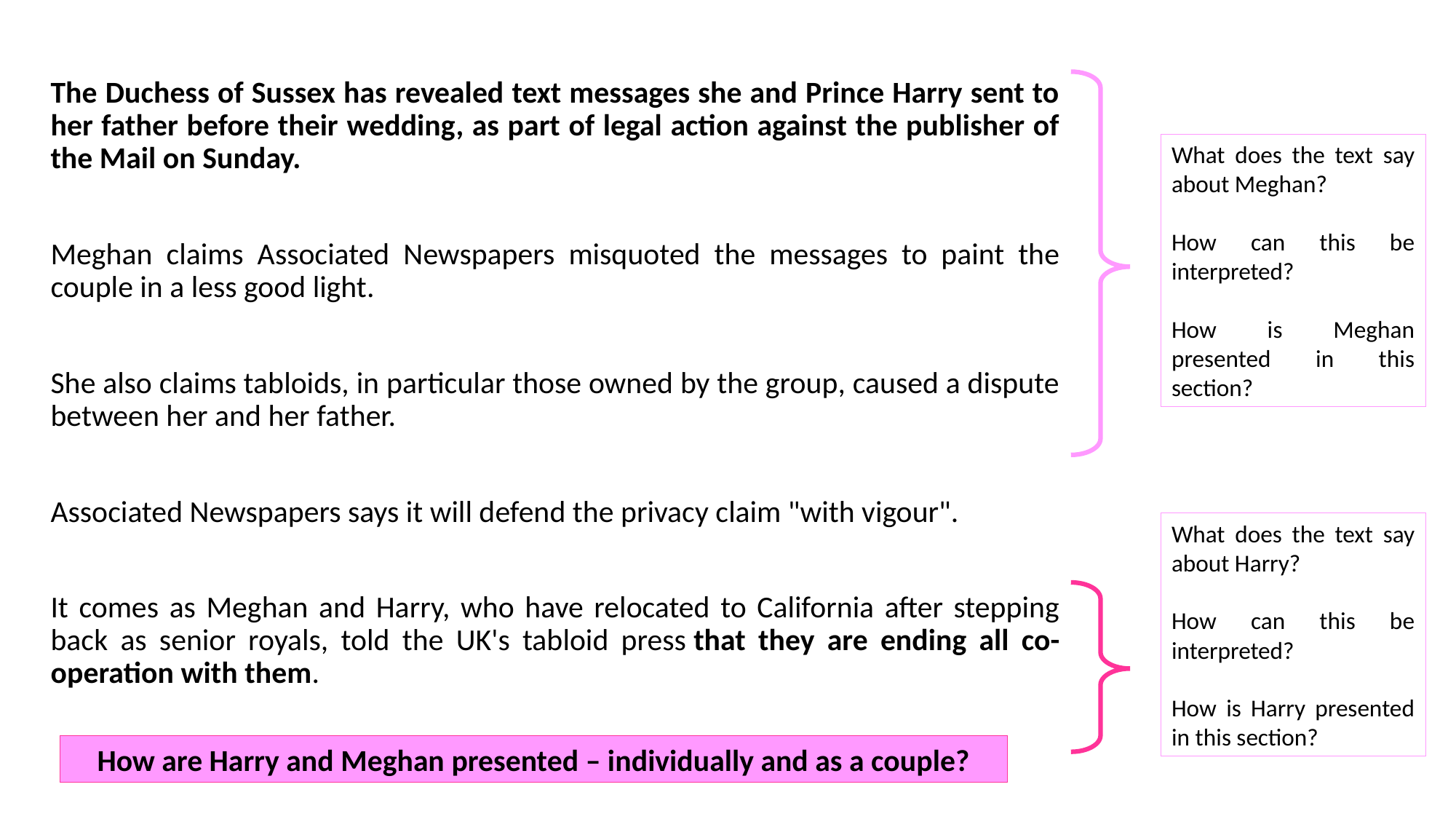

The Duchess of Sussex has revealed text messages she and Prince Harry sent to her father before their wedding, as part of legal action against the publisher of the Mail on Sunday.

Meghan claims Associated Newspapers misquoted the messages to paint the couple in a less good light.

She also claims tabloids, in particular those owned by the group, caused a dispute between her and her father.

Associated Newspapers says it will defend the privacy claim "with vigour".

It comes as Meghan and Harry, who have relocated to California after stepping back as senior royals, told the UK's tabloid press that they are ending all co-operation with them.

What does the text say about Meghan?

How can this be interpreted?

How is Meghan presented in this section?
What does the text say about Harry?

How can this be interpreted?

How is Harry presented in this section?

How are Harry and Meghan presented – individually and as a couple?